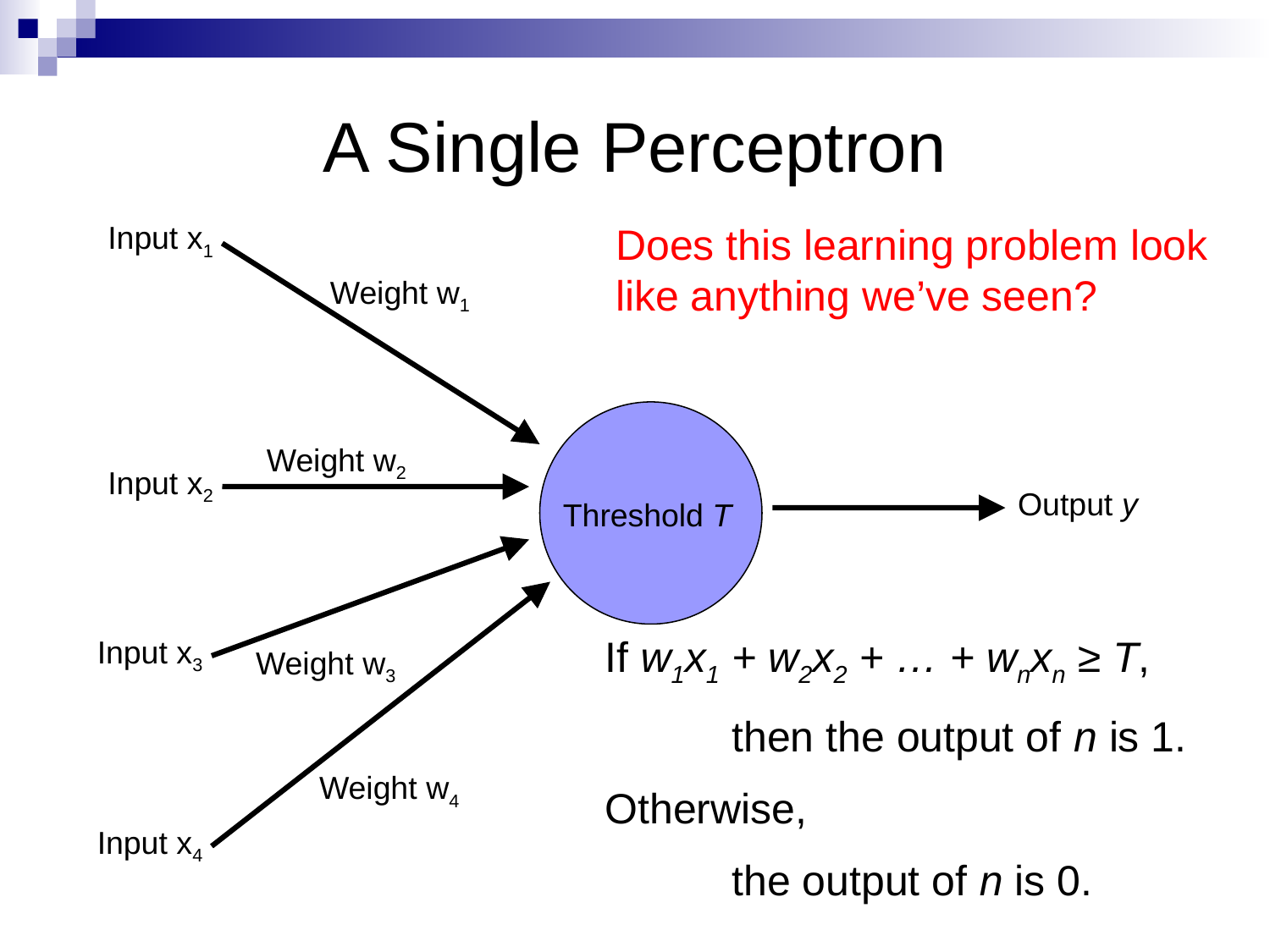

A Single Perceptron
Input x1

Weight w1

Weight w2
Input x2
Output y

Threshold T

Input x3
Weight w3
Weight w4
Input x4
Does this learning problem look like anything we’ve seen?
If w1x1 + w2x2 + … + wnxn ≥ T,
	then the output of n is 1.
Otherwise,
	the output of n is 0.